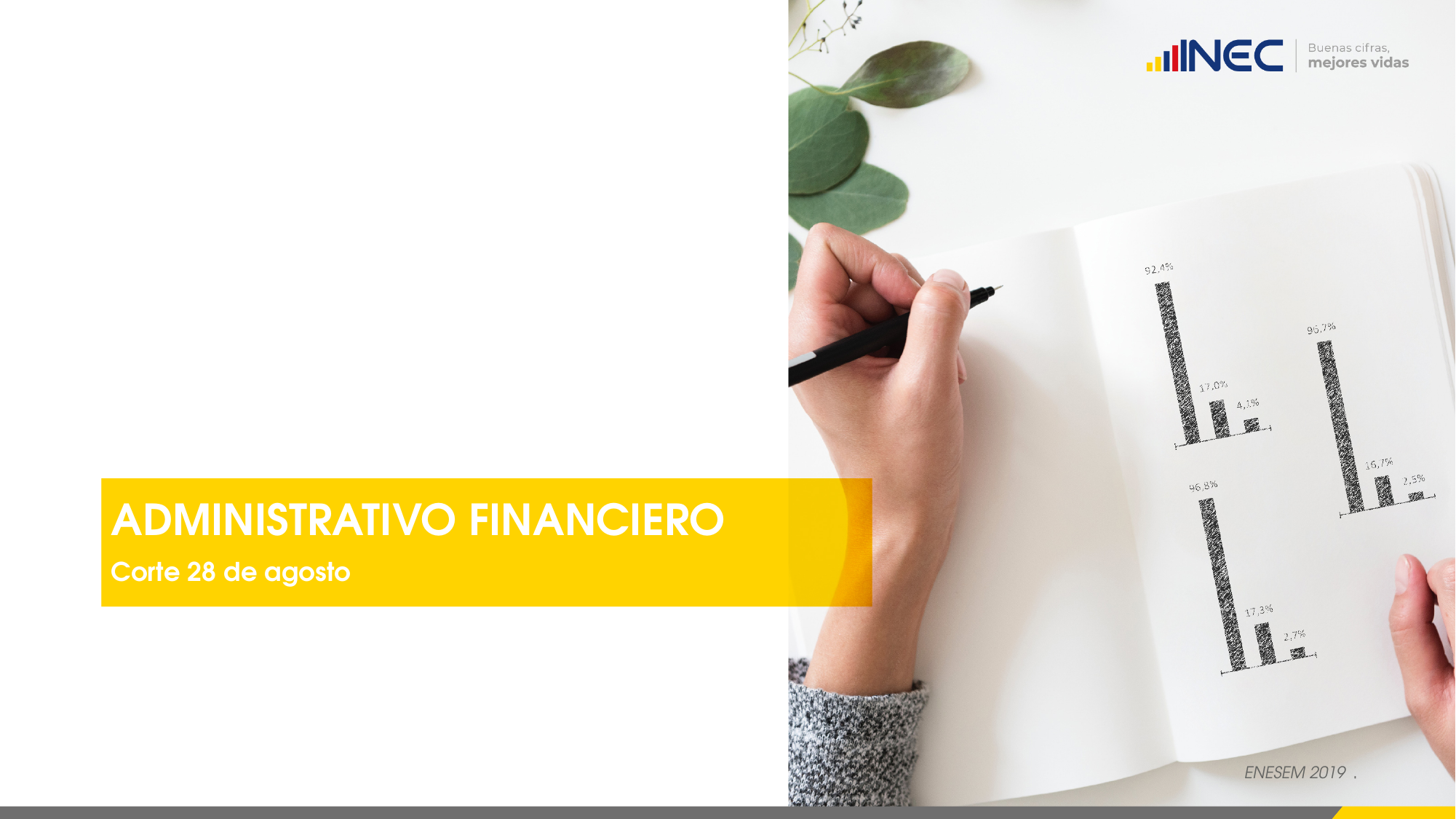

# ADMINISTRATIVO FINANCIERO Corte 28 de agosto

ENESEM 2019